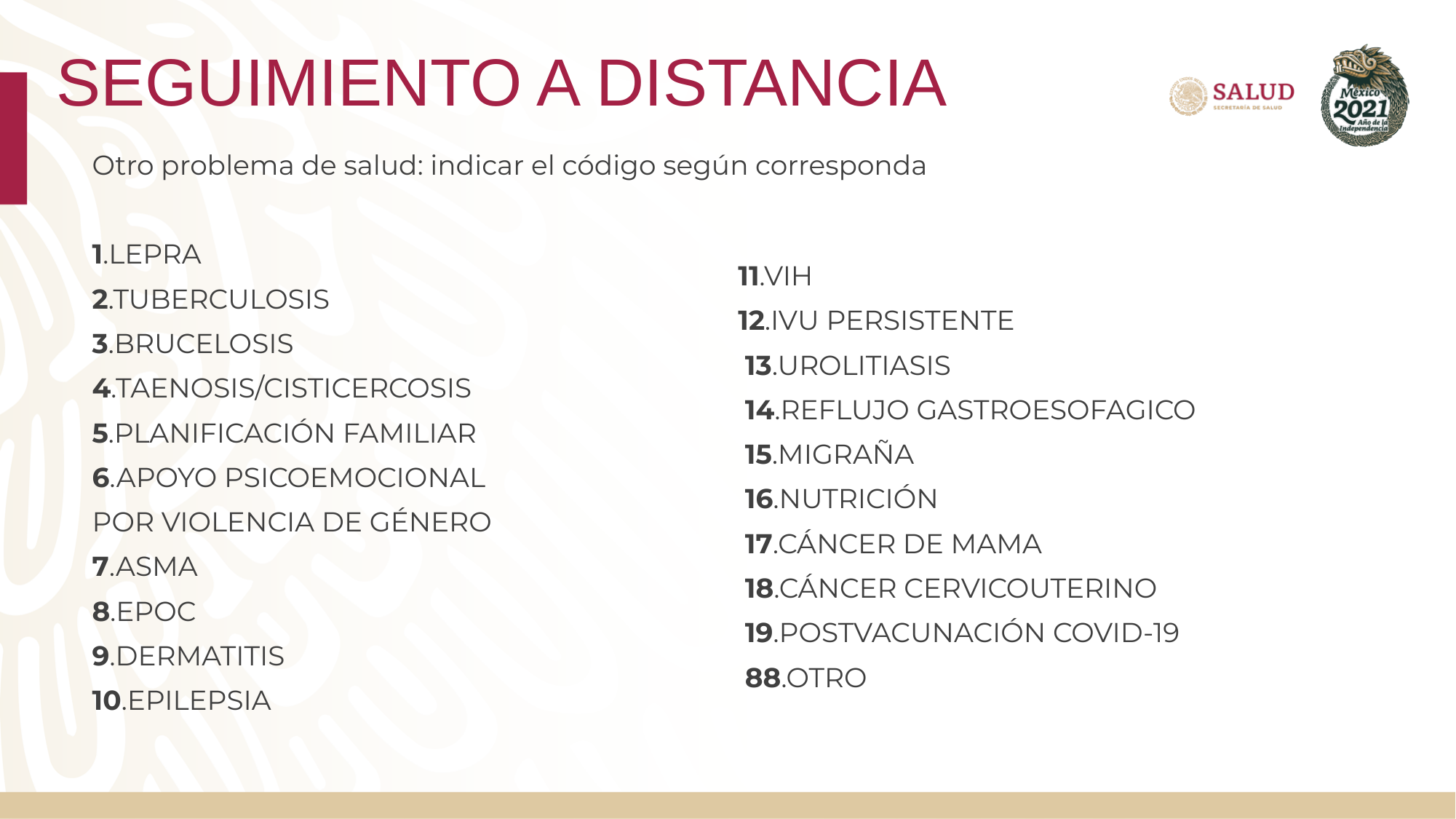

# SEGUIMIENTO A DISTANCIA
Otro problema de salud: indicar el código según corresponda

1.LEPRA
2.TUBERCULOSIS
3.BRUCELOSIS
4.TAENOSIS/CISTICERCOSIS
5.PLANIFICACIÓN FAMILIAR
6.APOYO PSICOEMOCIONAL
POR VIOLENCIA DE GÉNERO
7.ASMA
8.EPOC
9.DERMATITIS
10.EPILEPSIA
11.VIH
12.IVU PERSISTENTE
 13.UROLITIASIS
 14.REFLUJO GASTROESOFAGICO
 15.MIGRAÑA
 16.NUTRICIÓN
 17.CÁNCER DE MAMA
 18.CÁNCER CERVICOUTERINO
 19.POSTVACUNACIÓN COVID-19
 88.OTRO